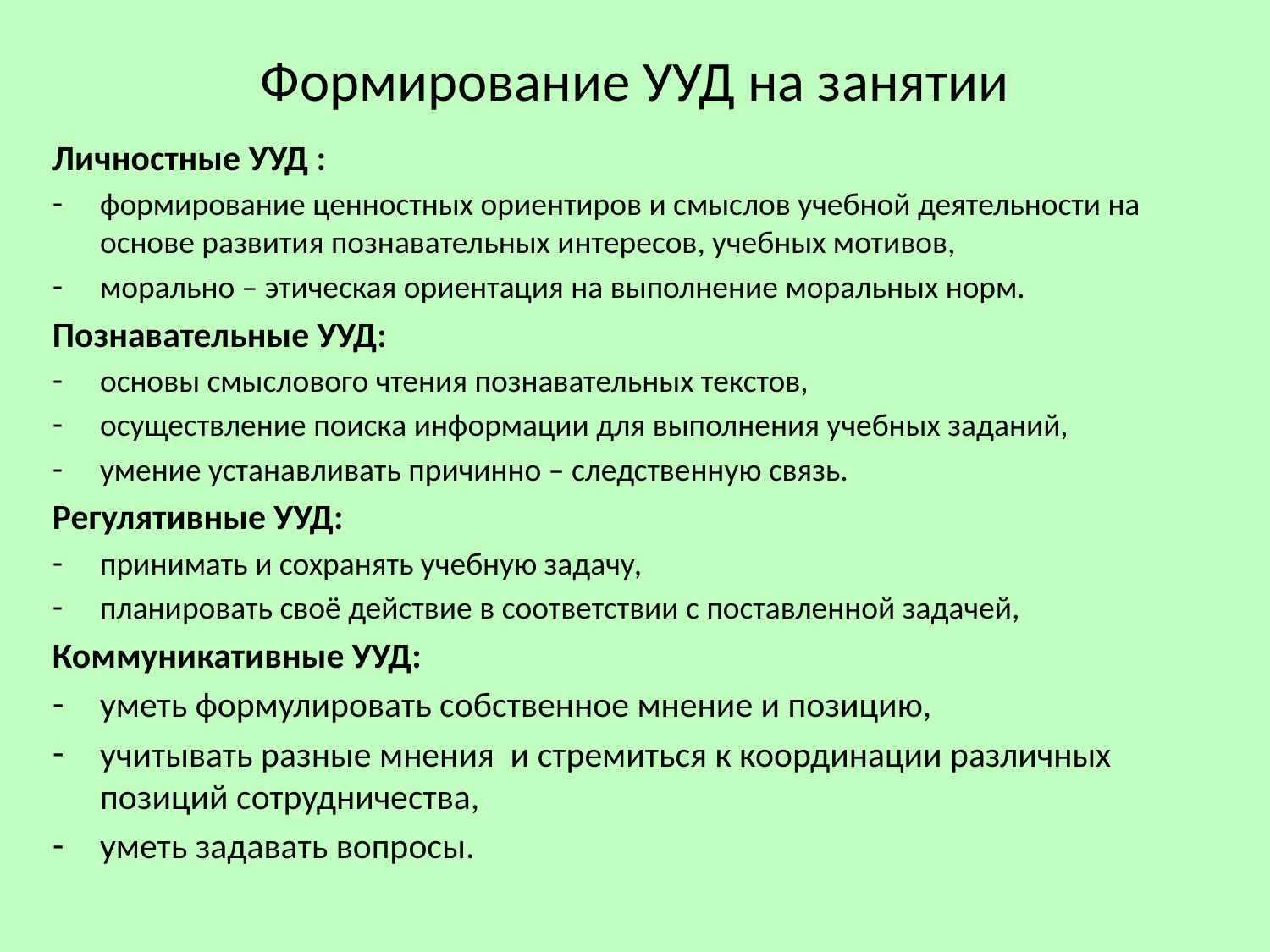

# Формирование УУД на занятии
Личностные УУД :
формирование ценностных ориентиров и смыслов учебной деятельности на основе развития познавательных интересов, учебных мотивов,
морально – этическая ориентация на выполнение моральных норм.
Познавательные УУД:
основы смыслового чтения познавательных текстов,
осуществление поиска информации для выполнения учебных заданий,
умение устанавливать причинно – следственную связь.
Регулятивные УУД:
принимать и сохранять учебную задачу,
планировать своё действие в соответствии с поставленной задачей,
Коммуникативные УУД:
уметь формулировать собственное мнение и позицию,
учитывать разные мнения  и стремиться к координации различных позиций сотрудничества,
уметь задавать вопросы.